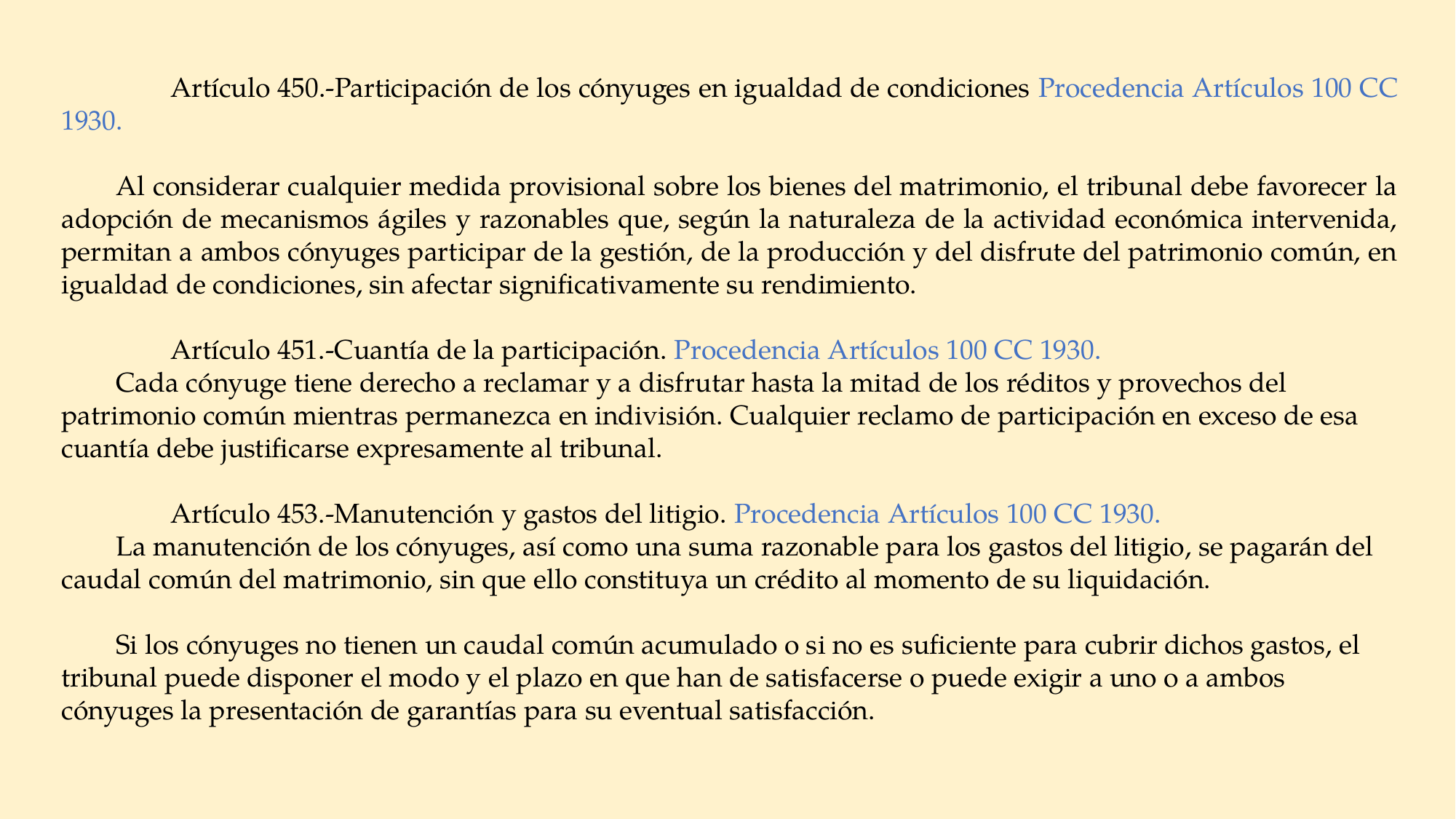

Artículo 450.-Participación de los cónyuges en igualdad de condiciones Procedencia Artículos 100 CC 1930.

Al considerar cualquier medida provisional sobre los bienes del matrimonio, el tribunal debe favorecer la adopción de mecanismos ágiles y razonables que, según la naturaleza de la actividad económica intervenida, permitan a ambos cónyuges participar de la gestión, de la producción y del disfrute del patrimonio común, en igualdad de condiciones, sin afectar significativamente su rendimiento.

	Artículo 451.-Cuantía de la participación. Procedencia Artículos 100 CC 1930.
Cada cónyuge tiene derecho a reclamar y a disfrutar hasta la mitad de los réditos y provechos del patrimonio común mientras permanezca en indivisión. Cualquier reclamo de participación en exceso de esa cuantía debe justificarse expresamente al tribunal.

	Artículo 453.-Manutención y gastos del litigio. Procedencia Artículos 100 CC 1930.
La manutención de los cónyuges, así como una suma razonable para los gastos del litigio, se pagarán del caudal común del matrimonio, sin que ello constituya un crédito al momento de su liquidación.

Si los cónyuges no tienen un caudal común acumulado o si no es suficiente para cubrir dichos gastos, el tribunal puede disponer el modo y el plazo en que han de satisfacerse o puede exigir a uno o a ambos cónyuges la presentación de garantías para su eventual satisfacción.